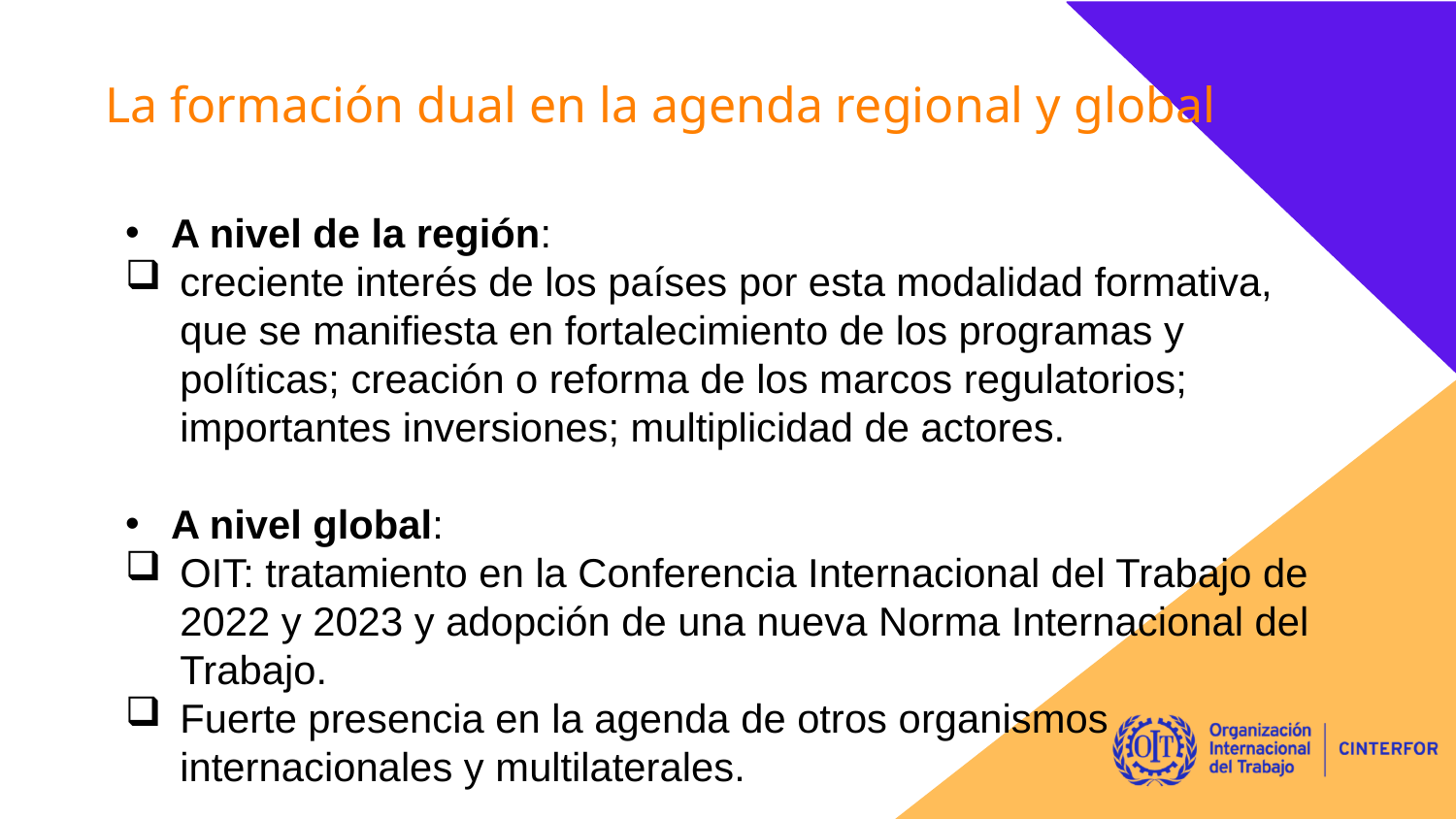

La formación dual en la agenda regional y global
A nivel de la región:
creciente interés de los países por esta modalidad formativa, que se manifiesta en fortalecimiento de los programas y políticas; creación o reforma de los marcos regulatorios; importantes inversiones; multiplicidad de actores.

A nivel global:
OIT: tratamiento en la Conferencia Internacional del Trabajo de 2022 y 2023 y adopción de una nueva Norma Internacional del Trabajo.
Fuerte presencia en la agenda de otros organismos internacionales y multilaterales.